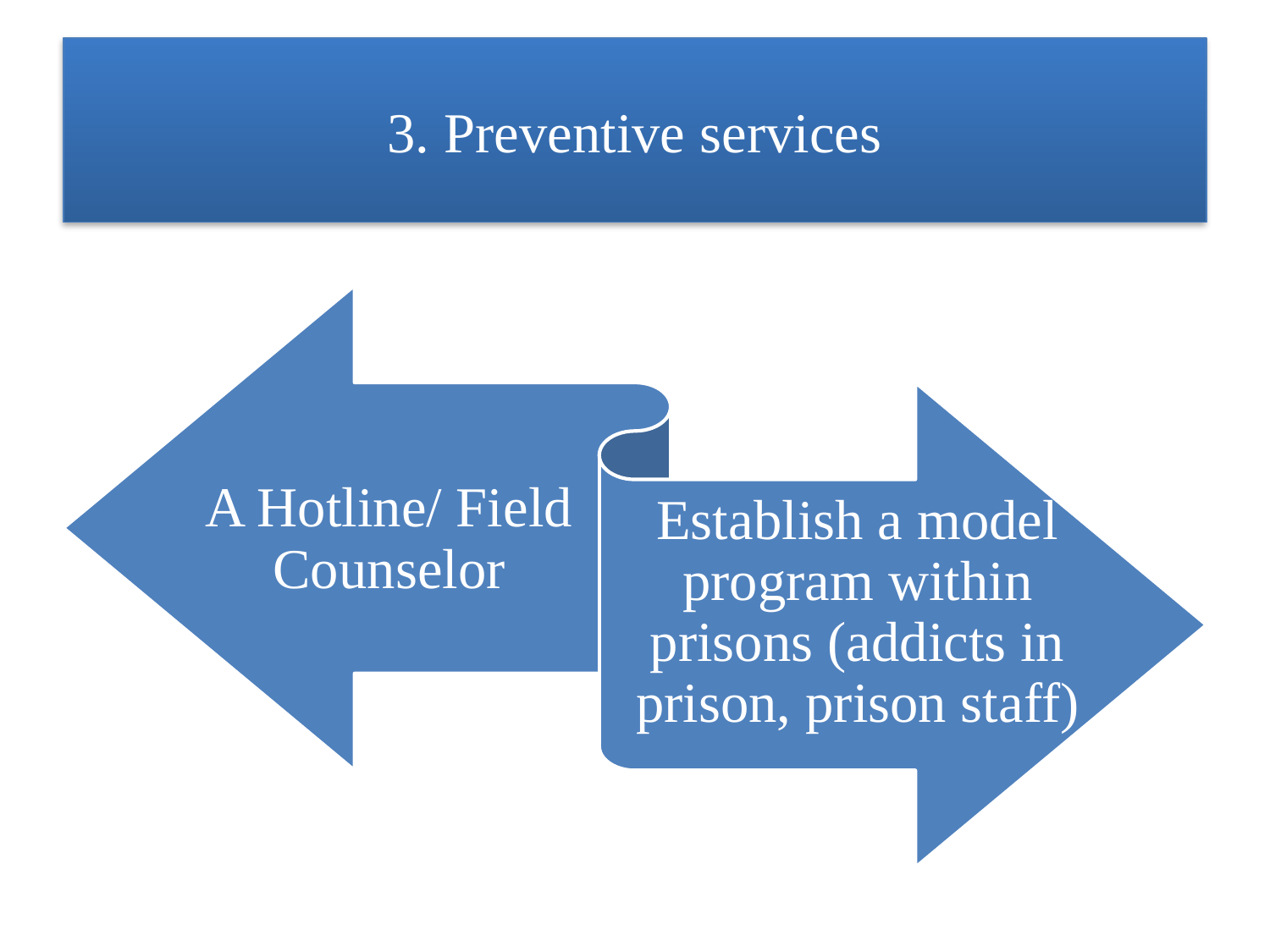

# 3. Preventive services
A Hotline/ Field Counselor
Establish a model program within prisons (addicts in prison, prison staff)